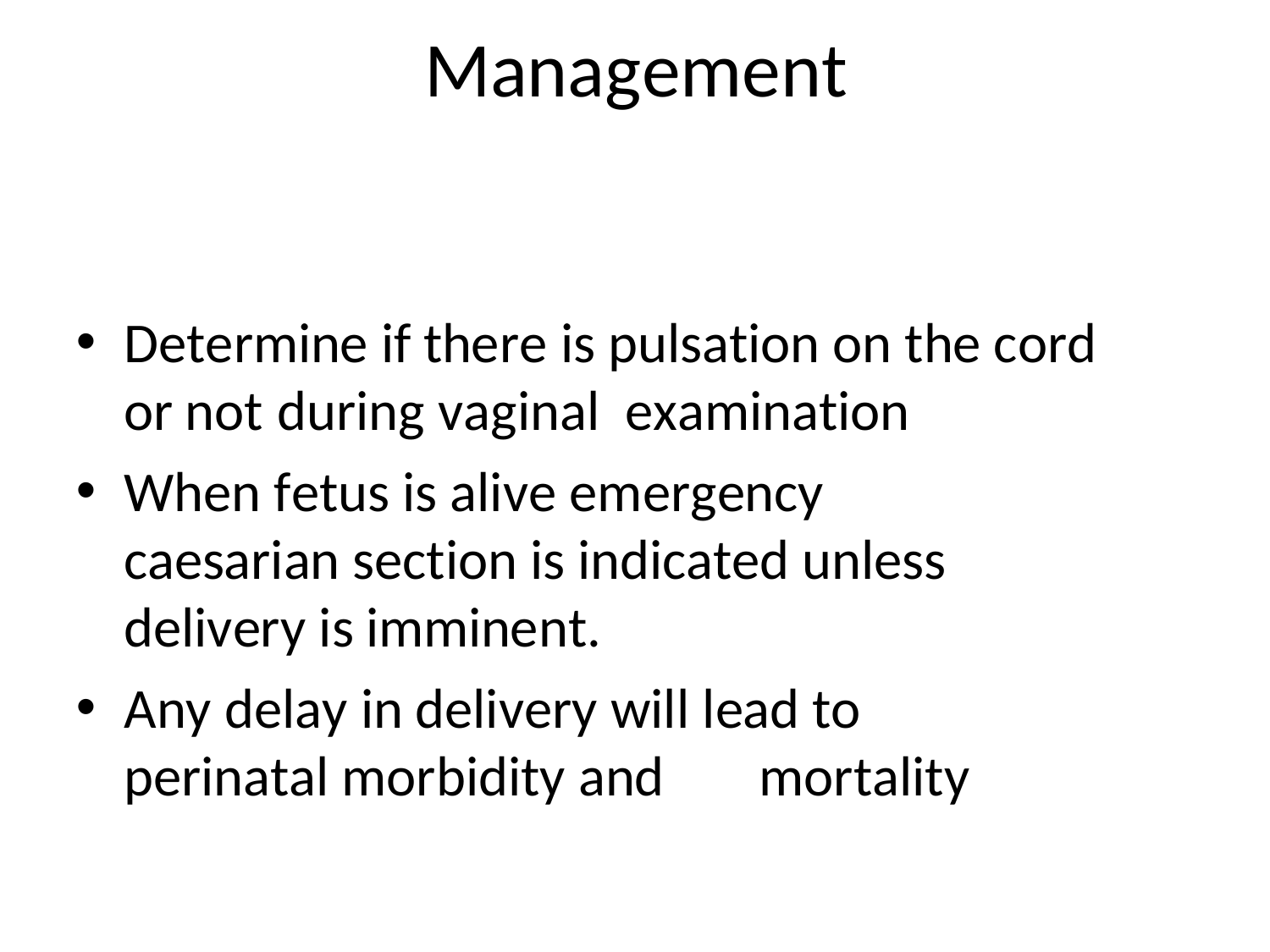

# Management
Determine if there is pulsation on the cord or not	during vaginal	examination

When fetus is alive emergency caesarian section is indicated unless delivery is imminent.

Any delay in delivery will lead to perinatal morbidity and	mortality